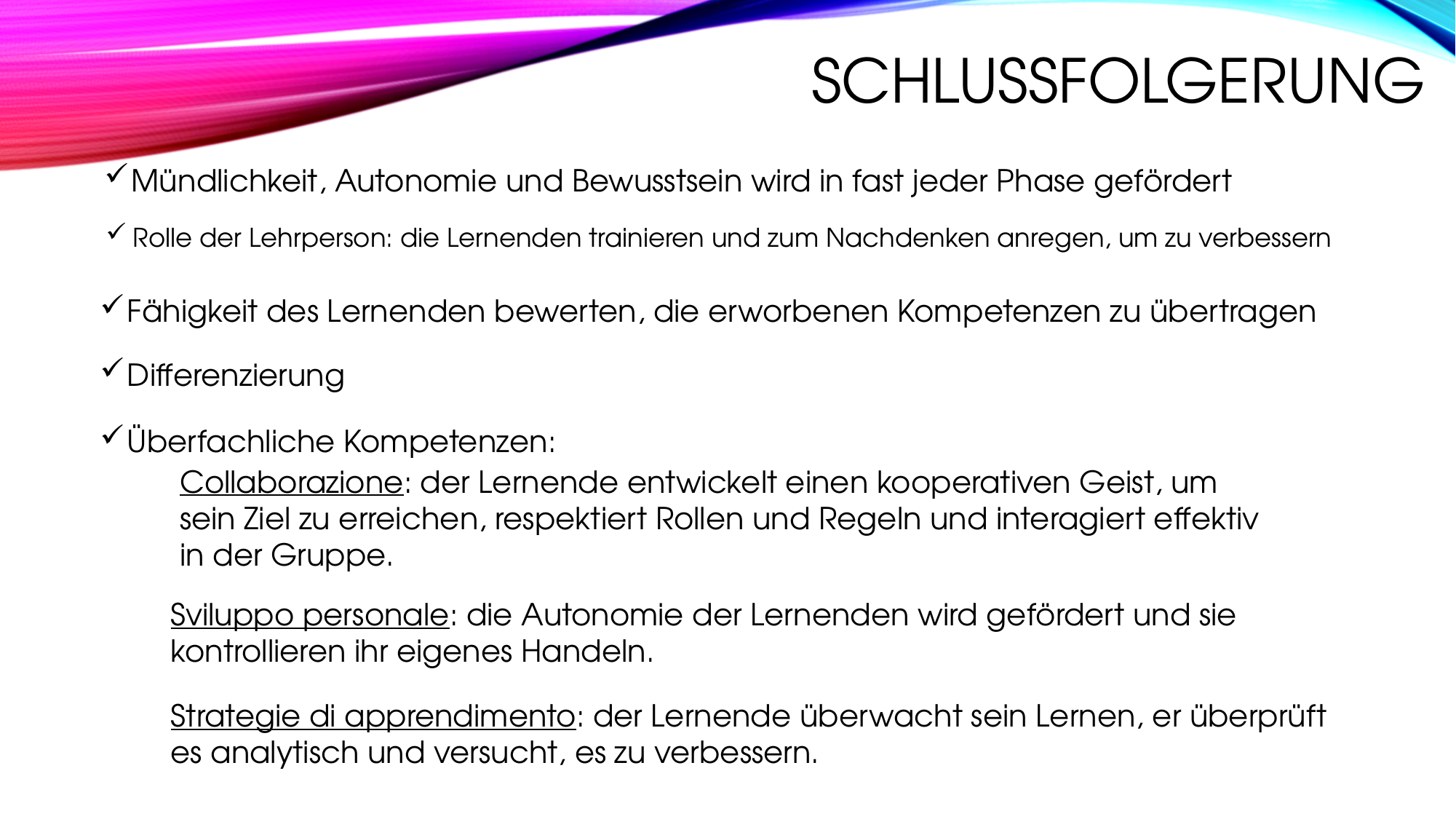

# SCHLUSSFOLGERUNG
Mündlichkeit, Autonomie und Bewusstsein wird in fast jeder Phase gefördert
Rolle der Lehrperson: die Lernenden trainieren und zum Nachdenken anregen, um zu verbessern
Fähigkeit des Lernenden bewerten, die erworbenen Kompetenzen zu übertragen
Differenzierung
Überfachliche Kompetenzen:
Collaborazione: der Lernende entwickelt einen kooperativen Geist, um sein Ziel zu erreichen, respektiert Rollen und Regeln und interagiert effektiv in der Gruppe.

Sviluppo personale: die Autonomie der Lernenden wird gefördert und sie kontrollieren ihr eigenes Handeln.

Strategie di apprendimento: der Lernende überwacht sein Lernen, er überprüft es analytisch und versucht, es zu verbessern.